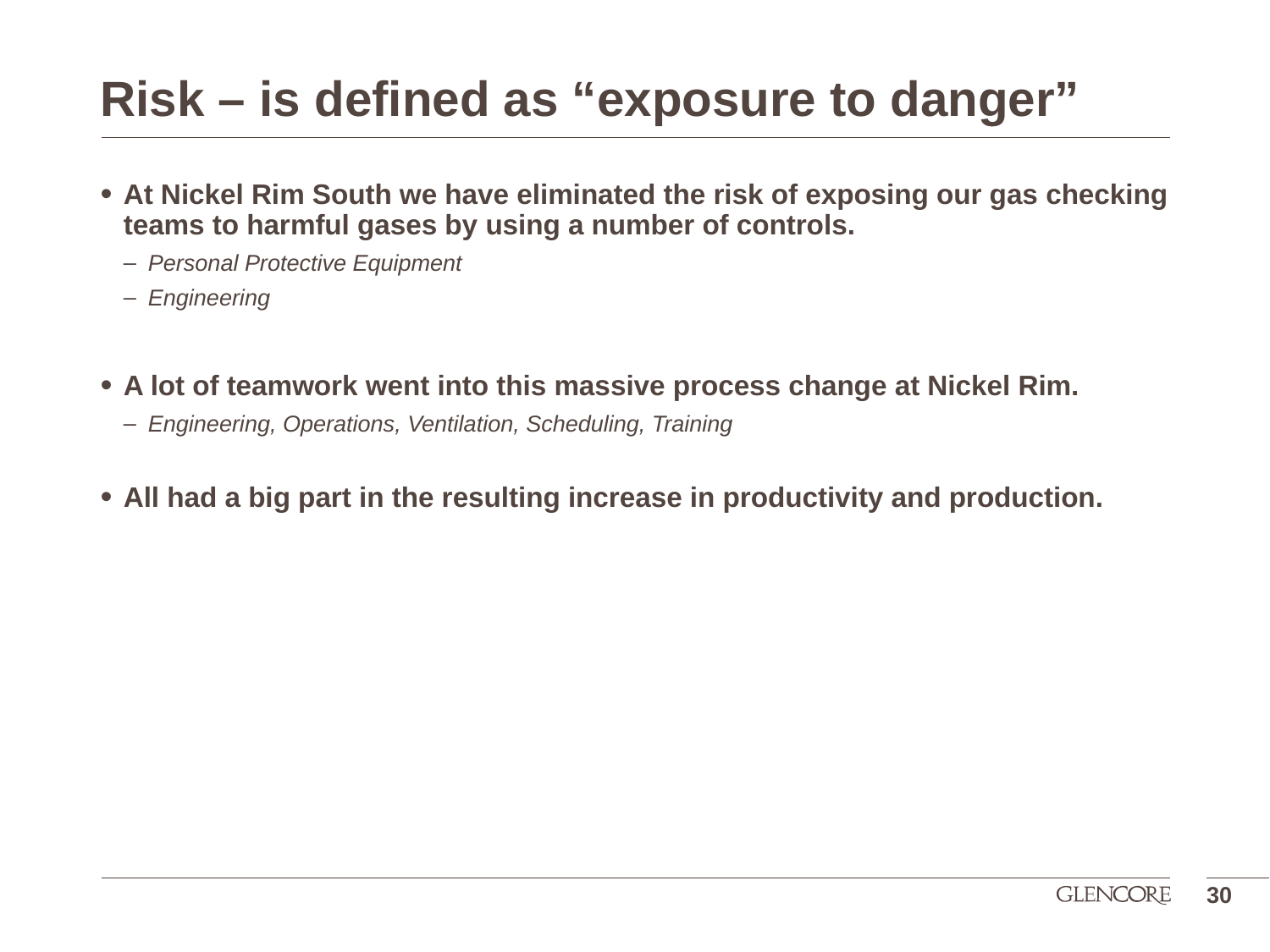

# Risk – is defined as “exposure to danger”
At Nickel Rim South we have eliminated the risk of exposing our gas checking teams to harmful gases by using a number of controls.
Personal Protective Equipment
Engineering

A lot of teamwork went into this massive process change at Nickel Rim.
Engineering, Operations, Ventilation, Scheduling, Training

All had a big part in the resulting increase in productivity and production.
30